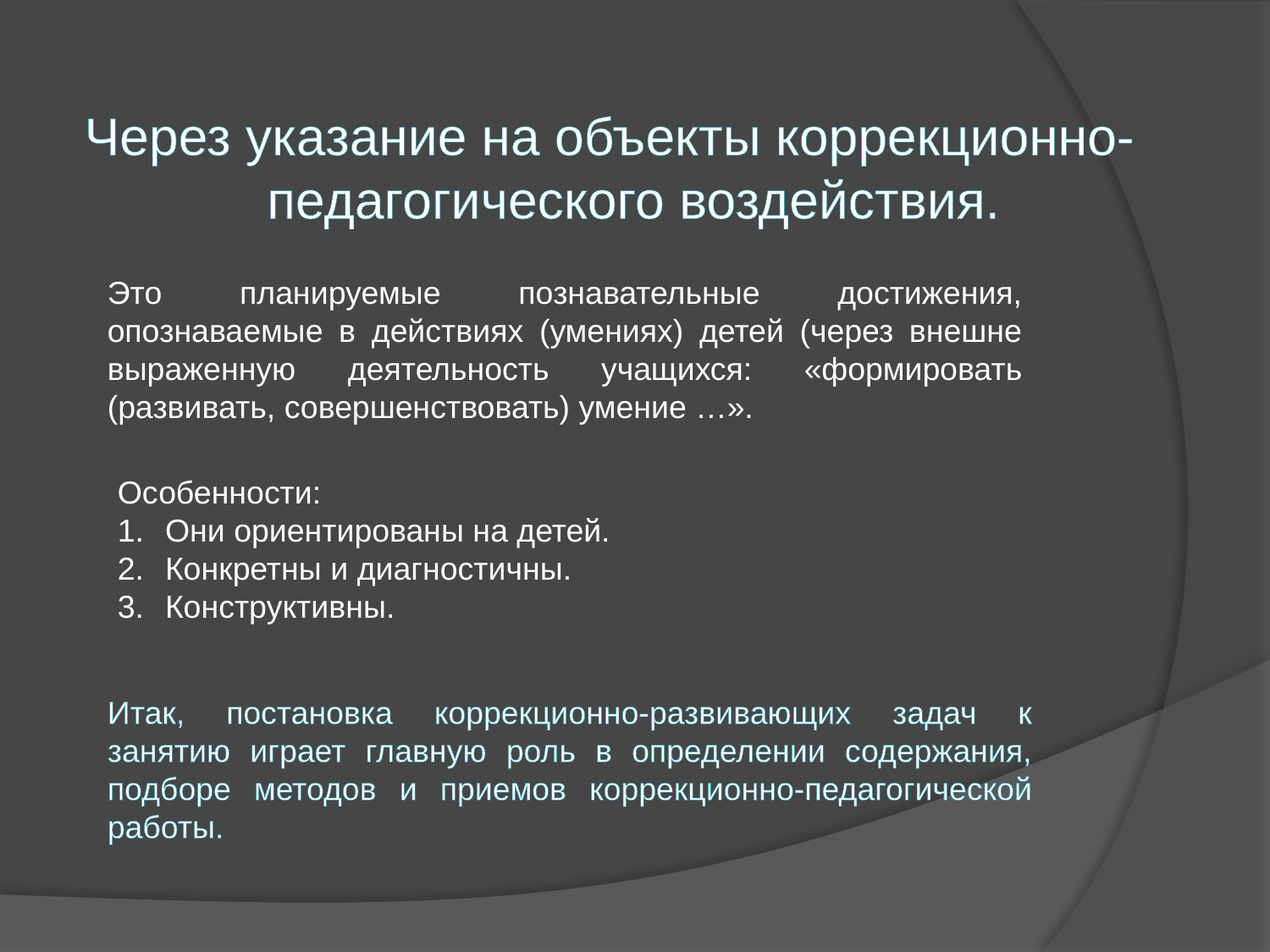

Через указание на объекты коррекционно-педагогического воздействия.
Это планируемые познавательные достижения, опознаваемые в действиях (умениях) детей (через внешне выраженную деятельность учащихся: «формировать (развивать, совершенствовать) умение …».
Особенности:
Они ориентированы на детей.
Конкретны и диагностичны.
Конструктивны.
Итак, постановка коррекционно-развивающих задач к занятию играет главную роль в определении содержания, подборе методов и приемов коррекционно-педагогической работы.